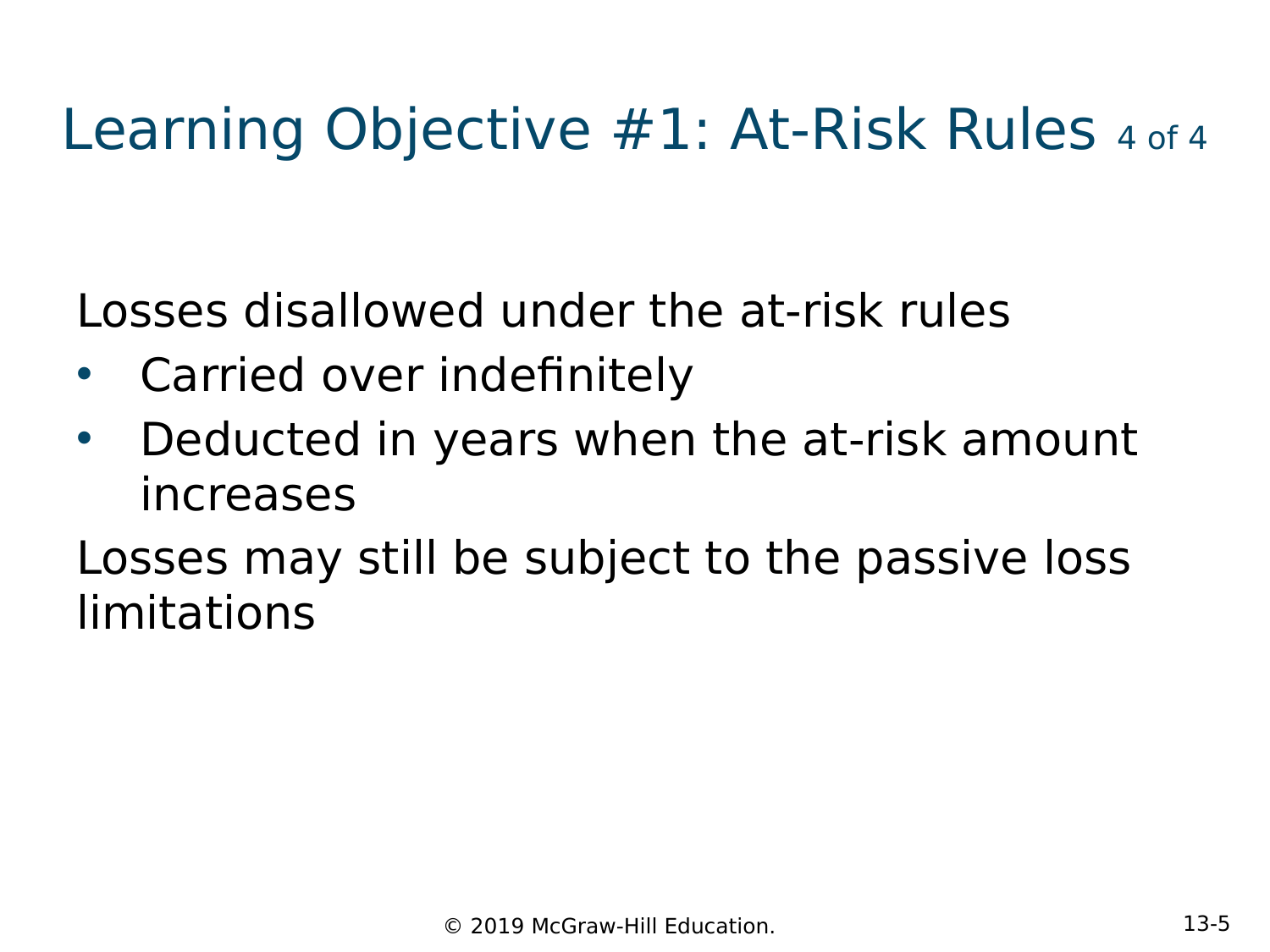

# Learning Objective #1: At-Risk Rules 4 of 4
Losses disallowed under the at-risk rules
Carried over indefinitely
Deducted in years when the at-risk amount increases
Losses may still be subject to the passive loss limitations